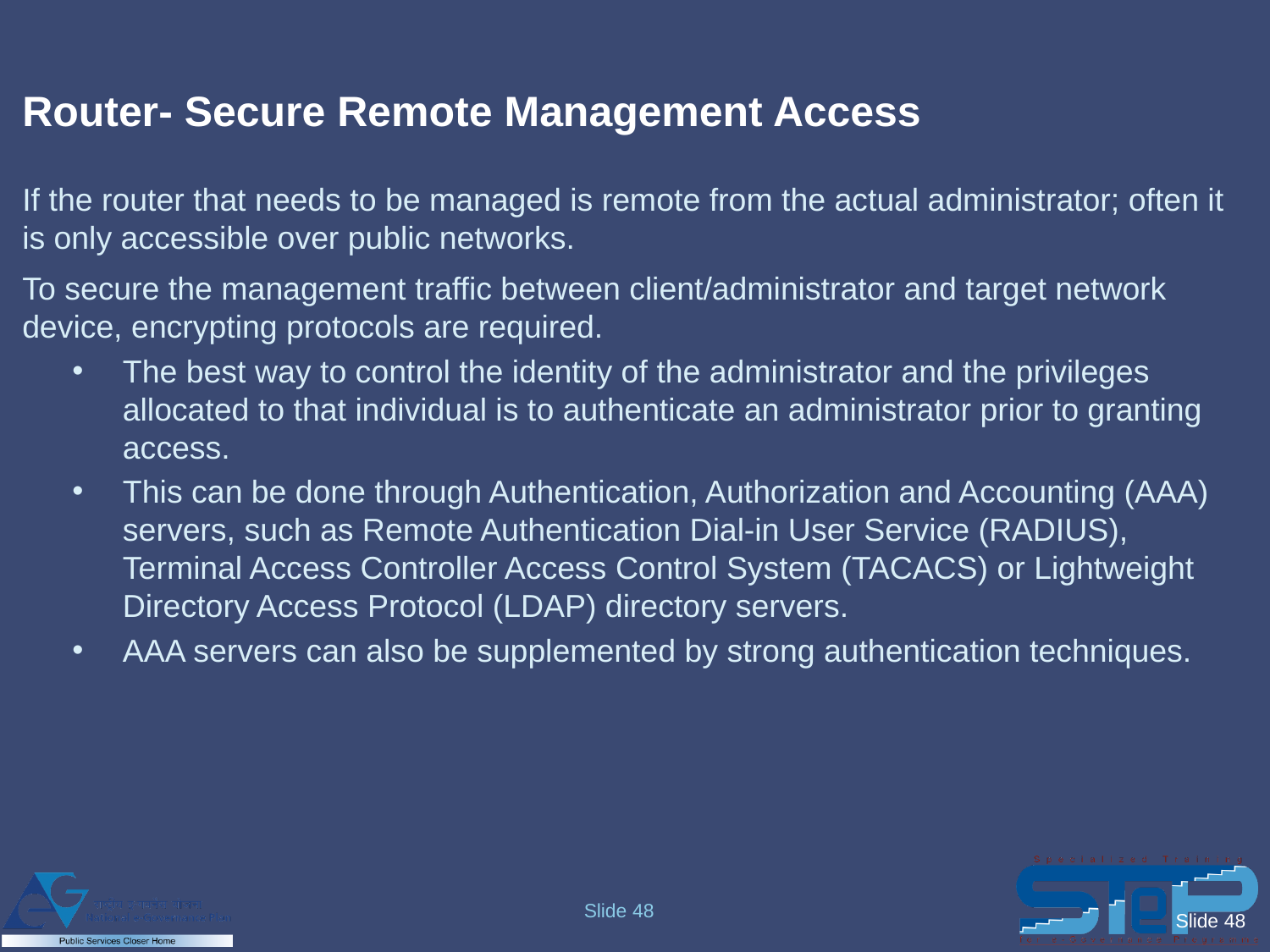

# Router- Secure Remote Management Access
If the router that needs to be managed is remote from the actual administrator; often it is only accessible over public networks.
To secure the management traffic between client/administrator and target network device, encrypting protocols are required.
The best way to control the identity of the administrator and the privileges allocated to that individual is to authenticate an administrator prior to granting access.
This can be done through Authentication, Authorization and Accounting (AAA) servers, such as Remote Authentication Dial-in User Service (RADIUS), Terminal Access Controller Access Control System (TACACS) or Lightweight Directory Access Protocol (LDAP) directory servers.
AAA servers can also be supplemented by strong authentication techniques.

Slide 48